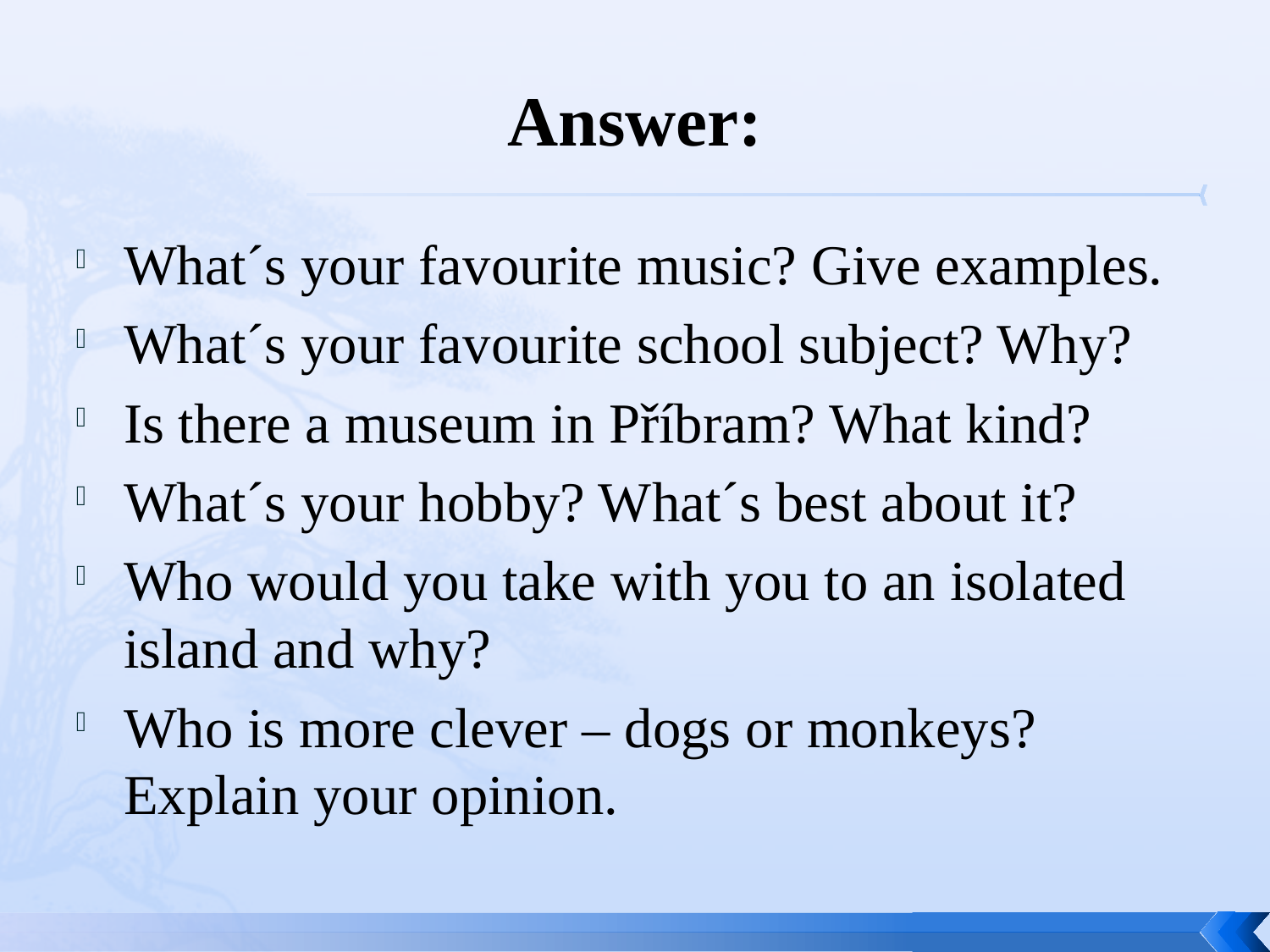

# Answer:
What´s your favourite music? Give examples.
What´s your favourite school subject? Why?
Is there a museum in Příbram? What kind?
What´s your hobby? What´s best about it?
Who would you take with you to an isolated island and why?
Who is more clever – dogs or monkeys? Explain your opinion.